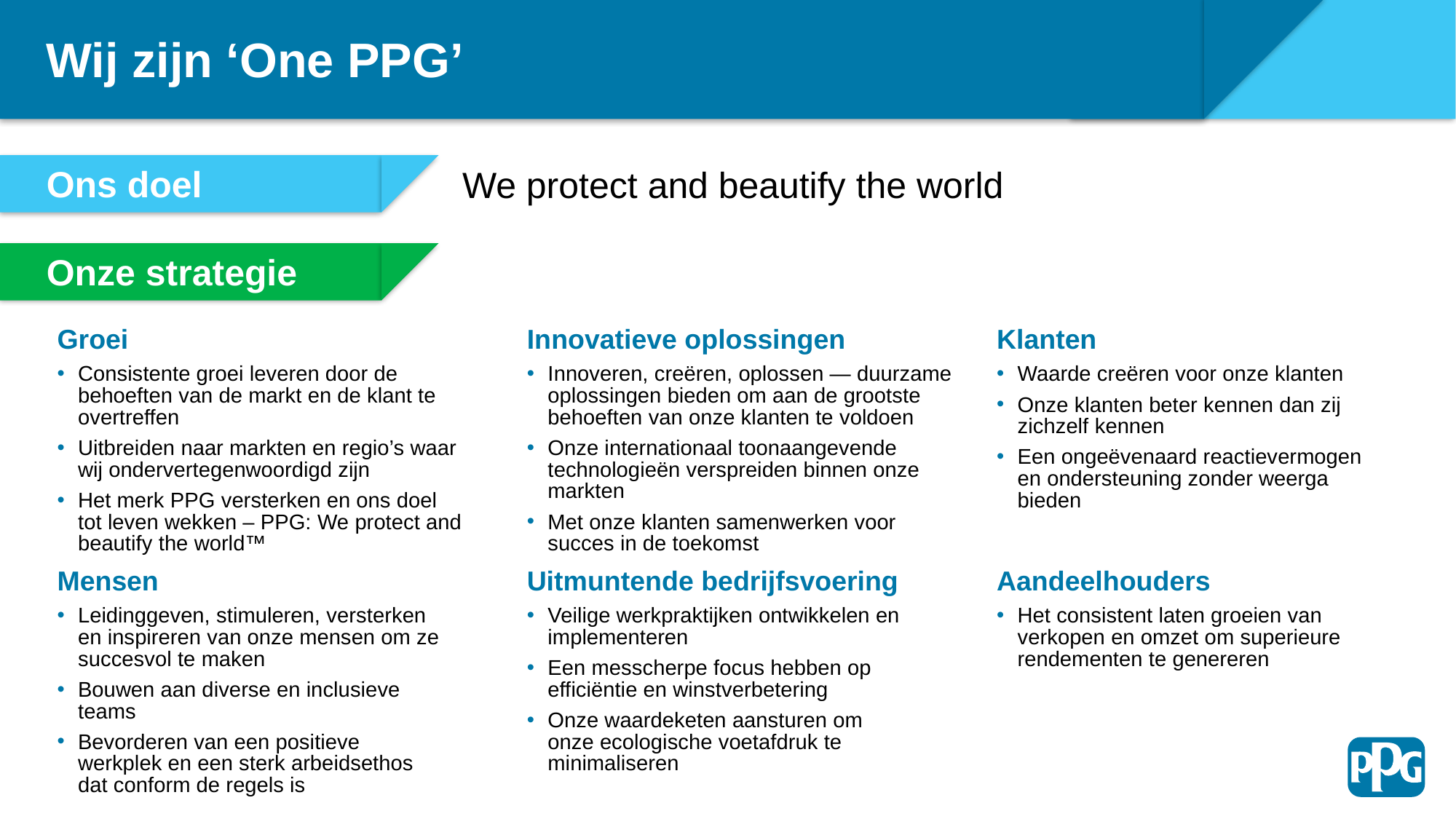

Wij zijn ‘One PPG’

Ons doel
We protect and beautify the world

Onze strategie
Groei
Consistente groei leveren door de behoeften van de markt en de klant te overtreffen
Uitbreiden naar markten en regio’s waar wij ondervertegenwoordigd zijn
Het merk PPG versterken en ons doel tot leven wekken – PPG: We protect and beautify the world™
Innovatieve oplossingen
Innoveren, creëren, oplossen — duurzame oplossingen bieden om aan de grootste behoeften van onze klanten te voldoen
Onze internationaal toonaangevende technologieën verspreiden binnen onze markten
Met onze klanten samenwerken voor succes in de toekomst
Klanten
Waarde creëren voor onze klanten
Onze klanten beter kennen dan zij zichzelf kennen
Een ongeëvenaard reactievermogen en ondersteuning zonder weerga bieden
Mensen
Leidinggeven, stimuleren, versterken en inspireren van onze mensen om ze succesvol te maken
Bouwen aan diverse en inclusieve teams
Bevorderen van een positieve werkplek en een sterk arbeidsethos dat conform de regels is
Uitmuntende bedrijfsvoering
Veilige werkpraktijken ontwikkelen en implementeren
Een messcherpe focus hebben op efficiëntie en winstverbetering
Onze waardeketen aansturen om onze ecologische voetafdruk te minimaliseren
Aandeelhouders
Het consistent laten groeien van verkopen en omzet om superieure rendementen te genereren